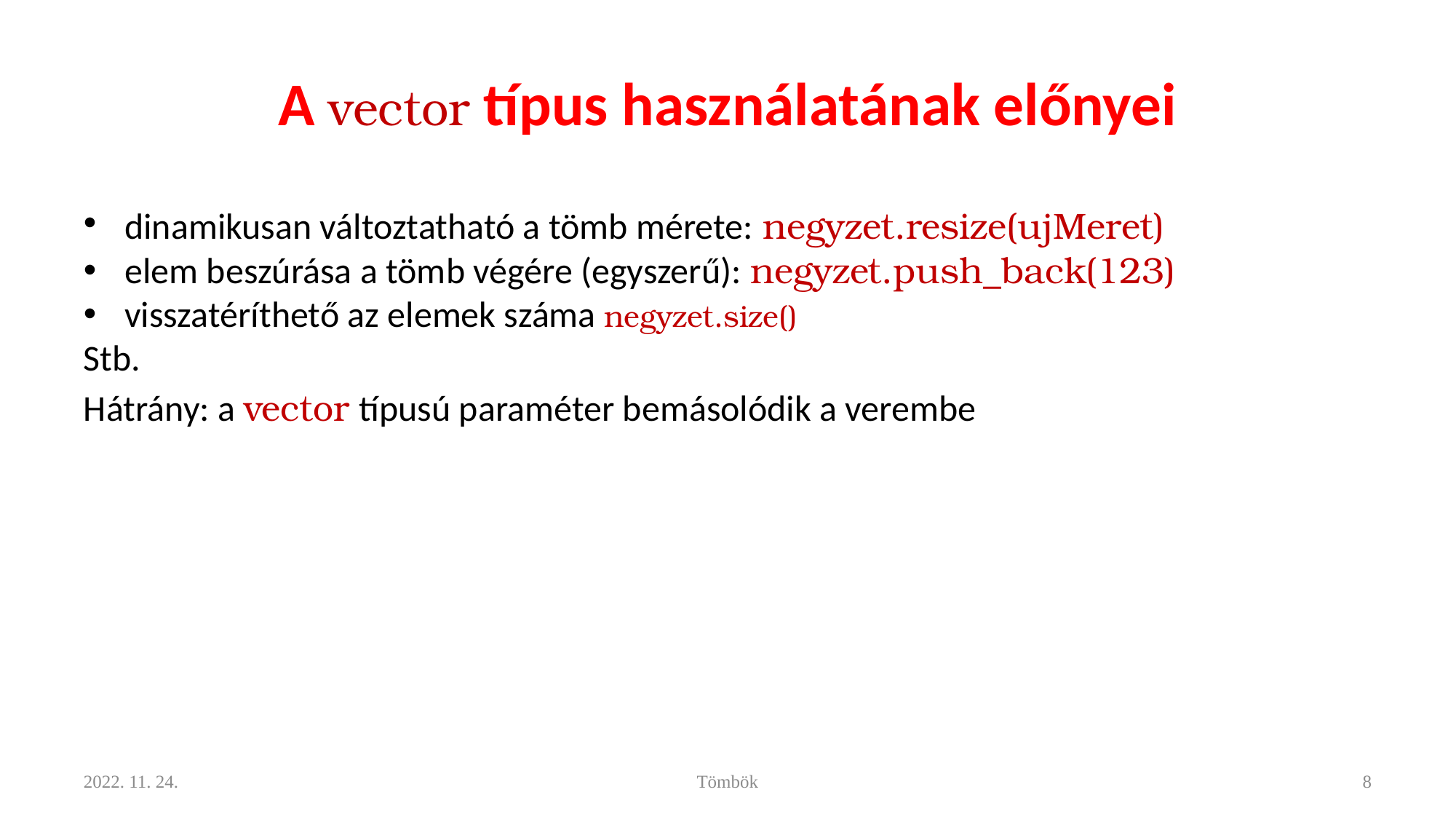

# A vector típus használatának előnyei
dinamikusan változtatható a tömb mérete: negyzet.resize(ujMeret)
elem beszúrása a tömb végére (egyszerű): negyzet.push_back(123)
visszatéríthető az elemek száma negyzet.size()
Stb.
Hátrány: a vector típusú paraméter bemásolódik a verembe
2022. 11. 24.
Tömbök
8